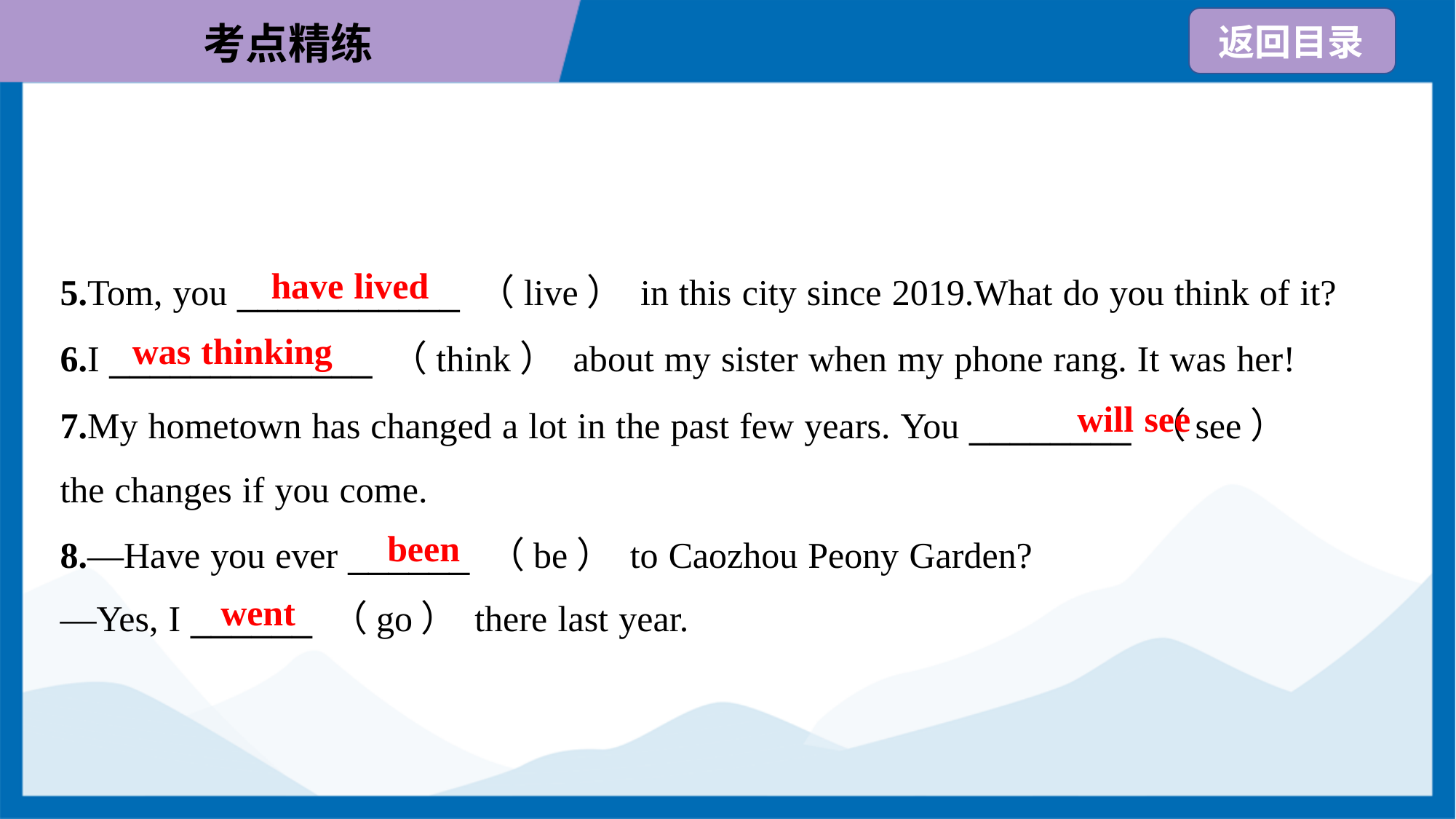

have lived
5.Tom, you ___________ （live） in this city since 2019.What do you think of it?
6.I _____________ （think） about my sister when my phone rang. It was her!
7.My hometown has changed a lot in the past few years. You ________ （see）
the changes if you come.
was thinking
will see
been
8.—Have you ever ______ （be） to Caozhou Peony Garden?
—Yes, I ______ （go） there last year.
went